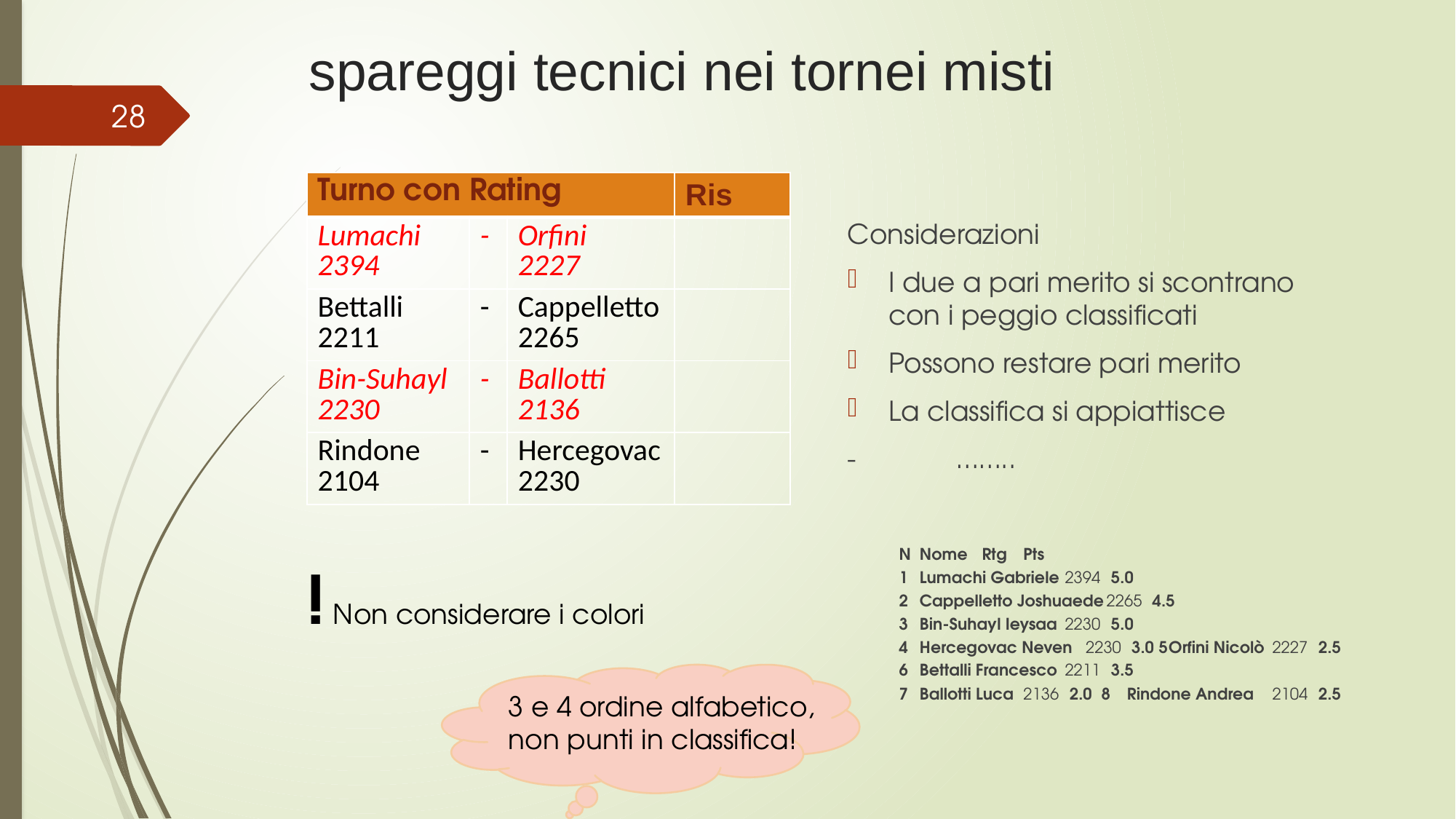

# spareggi tecnici nei tornei misti
28
| Turno con Rating |  |  | Ris |
| --- | --- | --- | --- |
| Lumachi 2394 | - | Orfini 2227 |  |
| Bettalli 2211 | - | Cappelletto 2265 |  |
| Bin-Suhayl 2230 | - | Ballotti 2136 |  |
| Rindone 2104 | - | Hercegovac 2230 |  |
Considerazioni
I due a pari merito si scontrano con i peggio classificati
Possono restare pari merito
La classifica si appiattisce
-	……..

N	Nome	Rtg	Pts
1	Lumachi Gabriele	2394	 5.0
2	Cappelletto Joshuaede	2265	 4.5
3	Bin-Suhayl Ieysaa	2230	 5.0
4	Hercegovac Neven	2230	 3.0 5	Orfini Nicolò	2227	 2.5
6	Bettalli Francesco	2211	 3.5
7	Ballotti Luca	2136	 2.0  8	Rindone Andrea	2104	 2.5

! Non considerare i colori

3 e 4 ordine alfabetico, non punti in classifica!